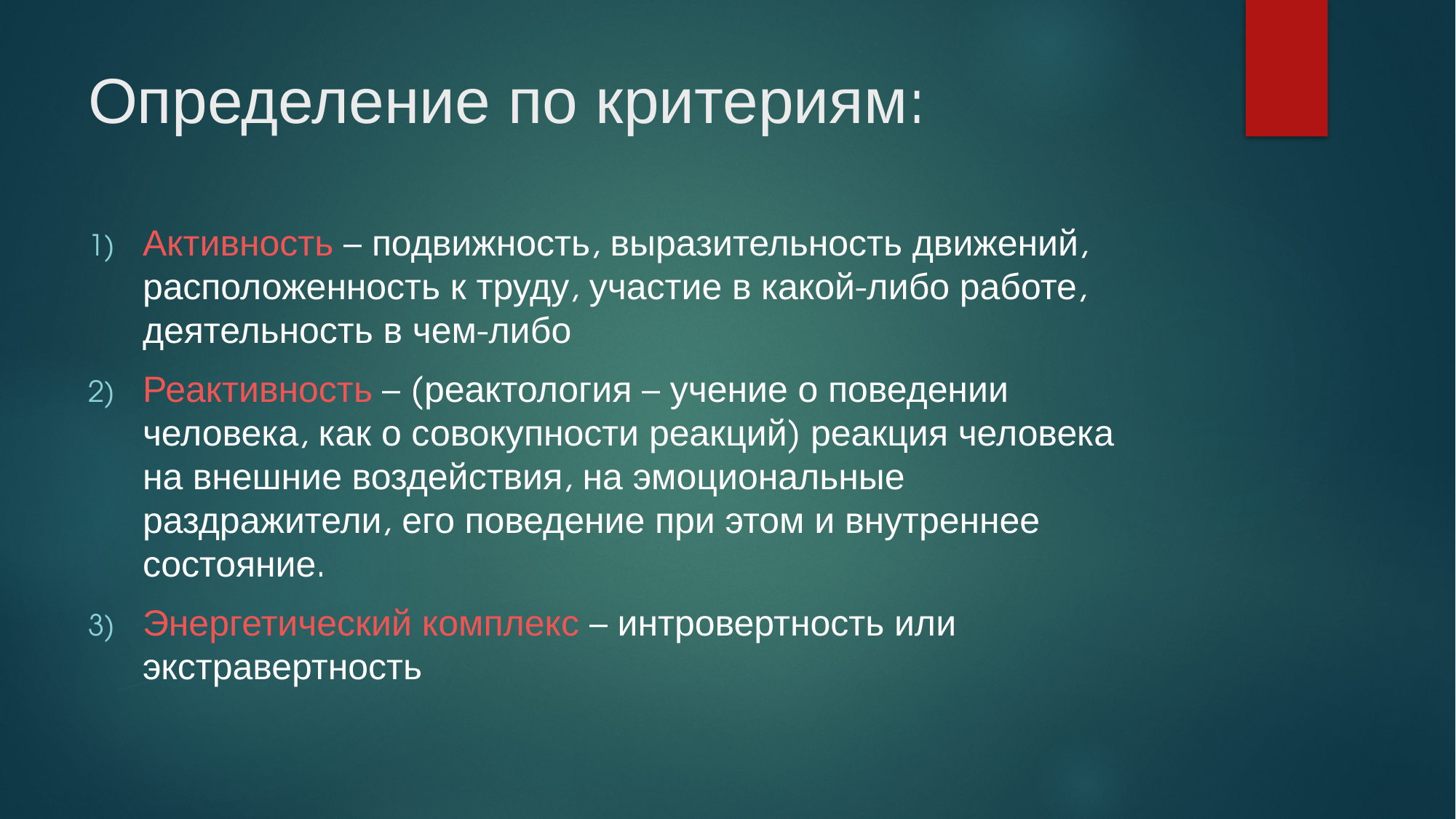

# Определение по критериям:
Активность – подвижность, выразительность движений, расположенность к труду, участие в какой-либо работе, деятельность в чем-либо
Реактивность – (реактология – учение о поведении человека, как о совокупности реакций) реакция человека на внешние воздействия, на эмоциональные раздражители, его поведение при этом и внутреннее состояние.
Энергетический комплекс – интровертность или экстравертность